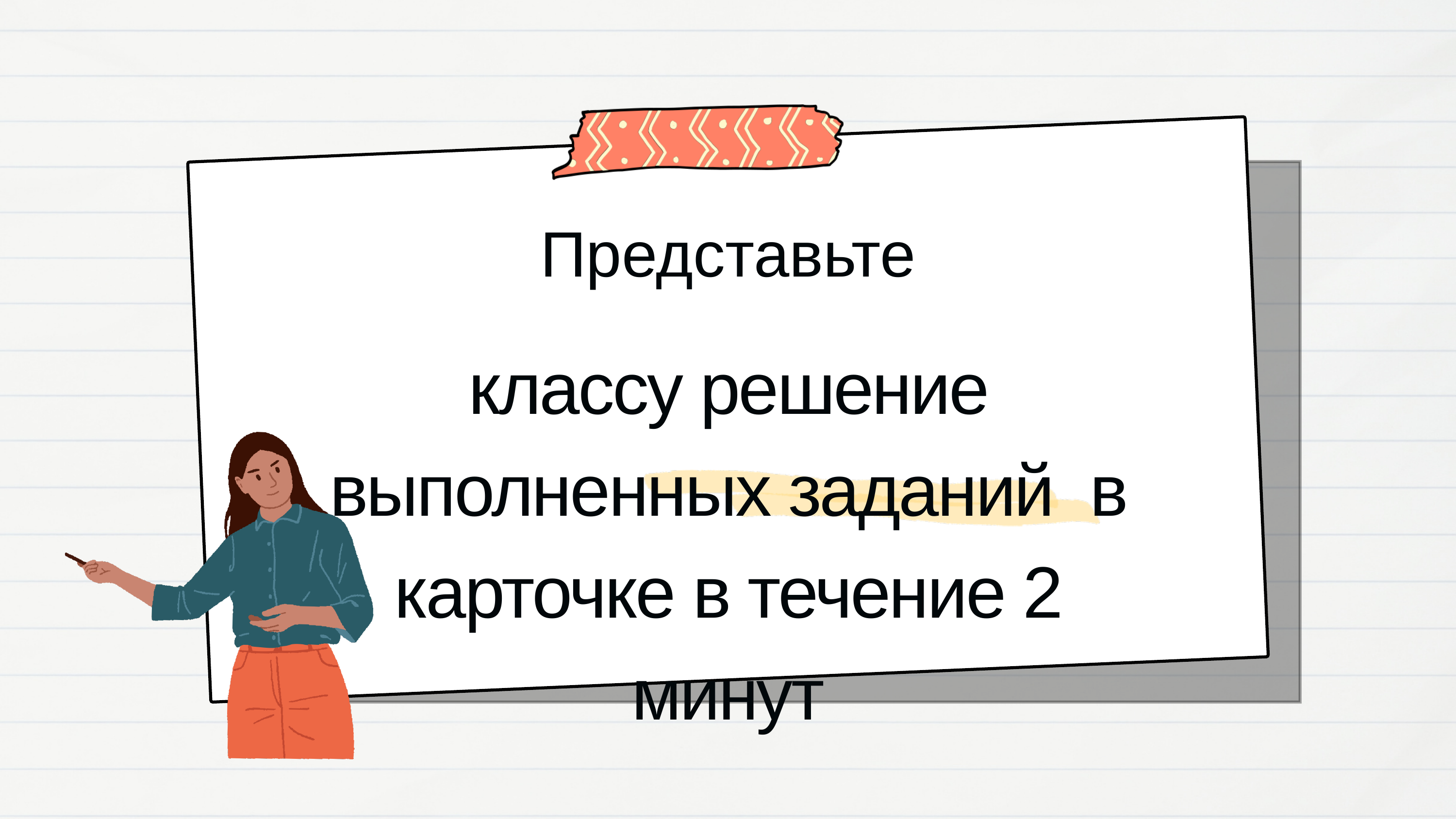

Представьте
классу решение выполненных заданий  в карточке в течение 2 минут